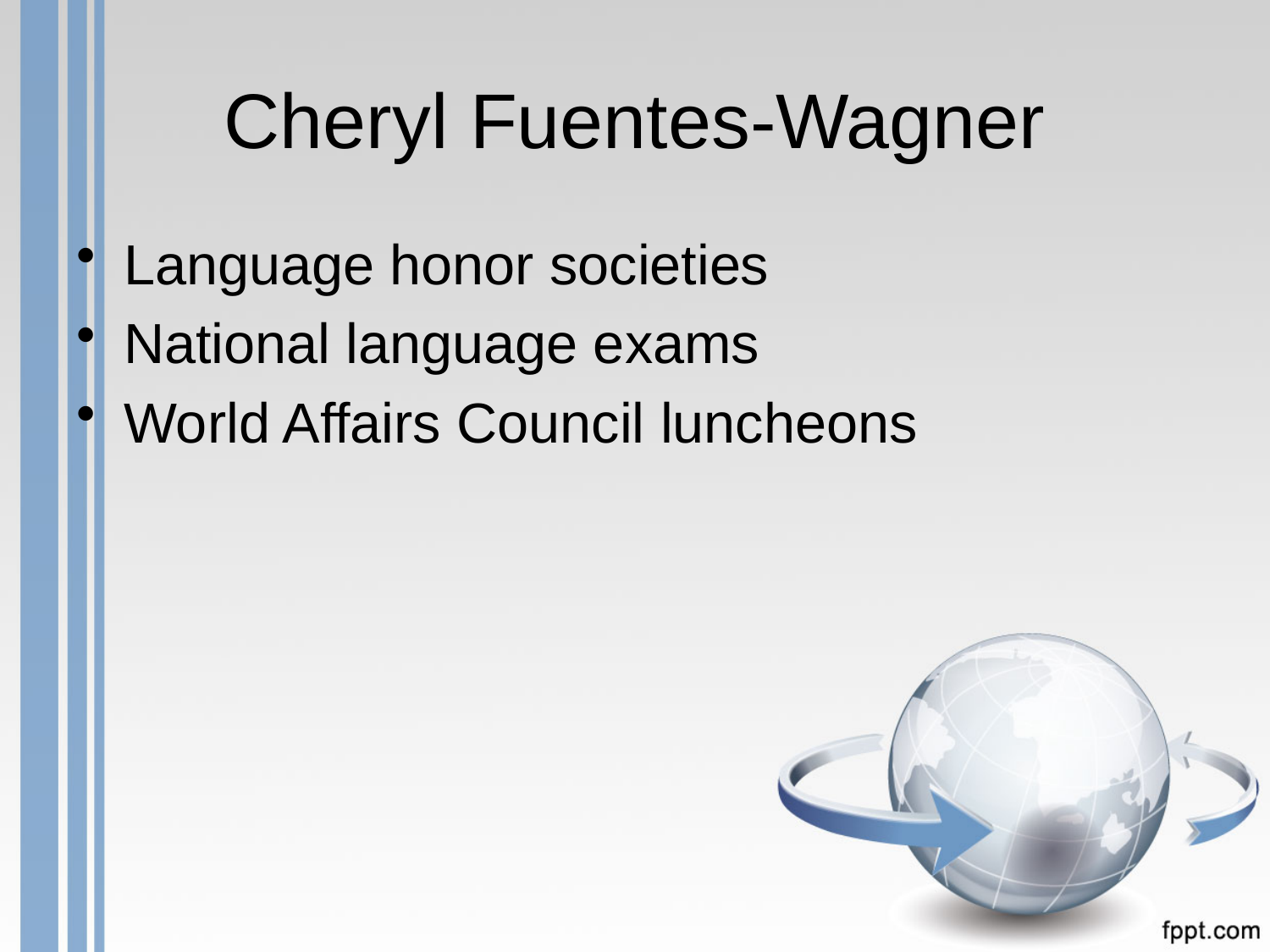

# Cheryl Fuentes-Wagner
Language honor societies
National language exams
World Affairs Council luncheons